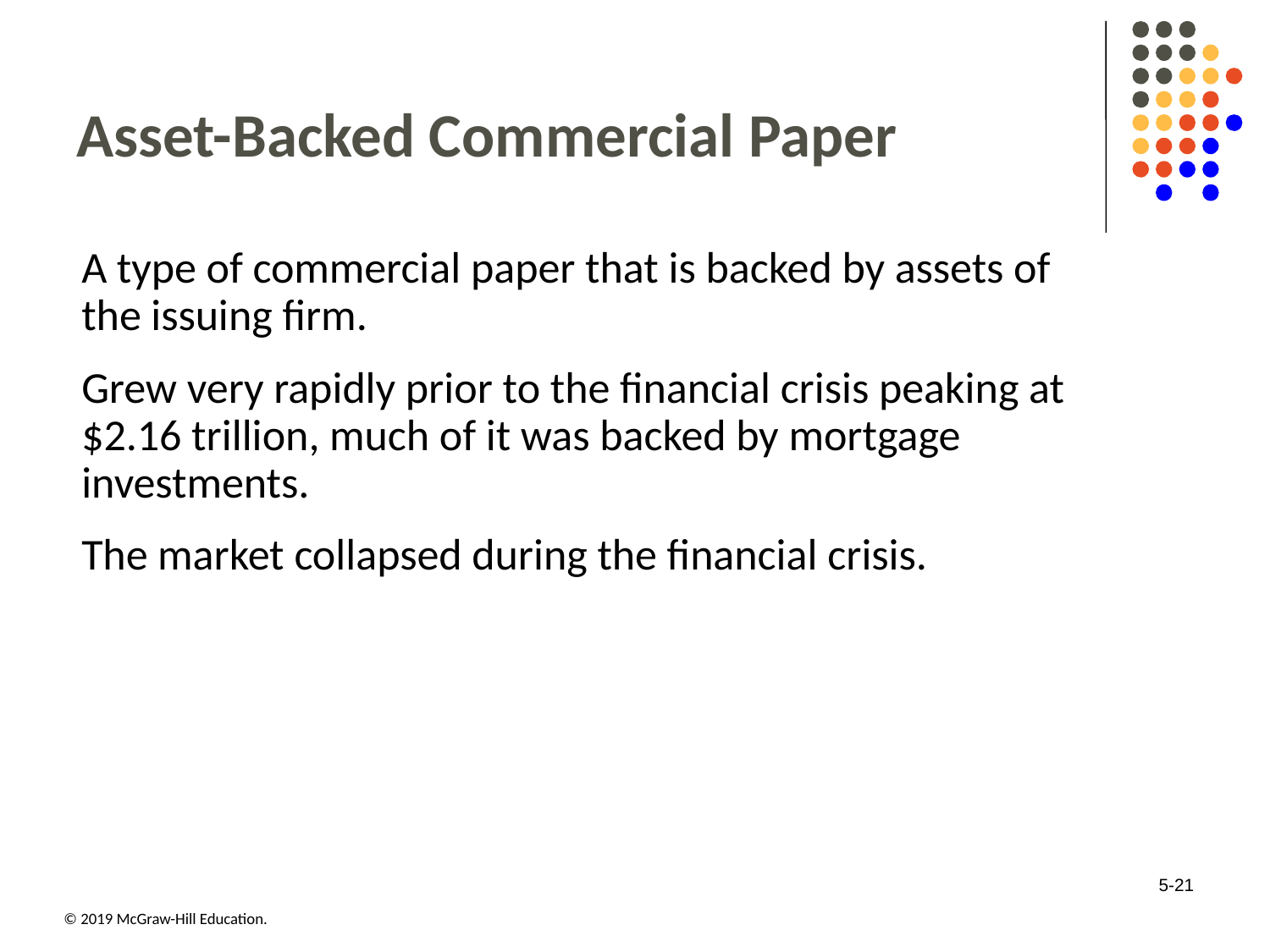

# Asset-Backed Commercial Paper
A type of commercial paper that is backed by assets of the issuing firm.
Grew very rapidly prior to the financial crisis peaking at $2.16 trillion, much of it was backed by mortgage investments.
The market collapsed during the financial crisis.
5-21